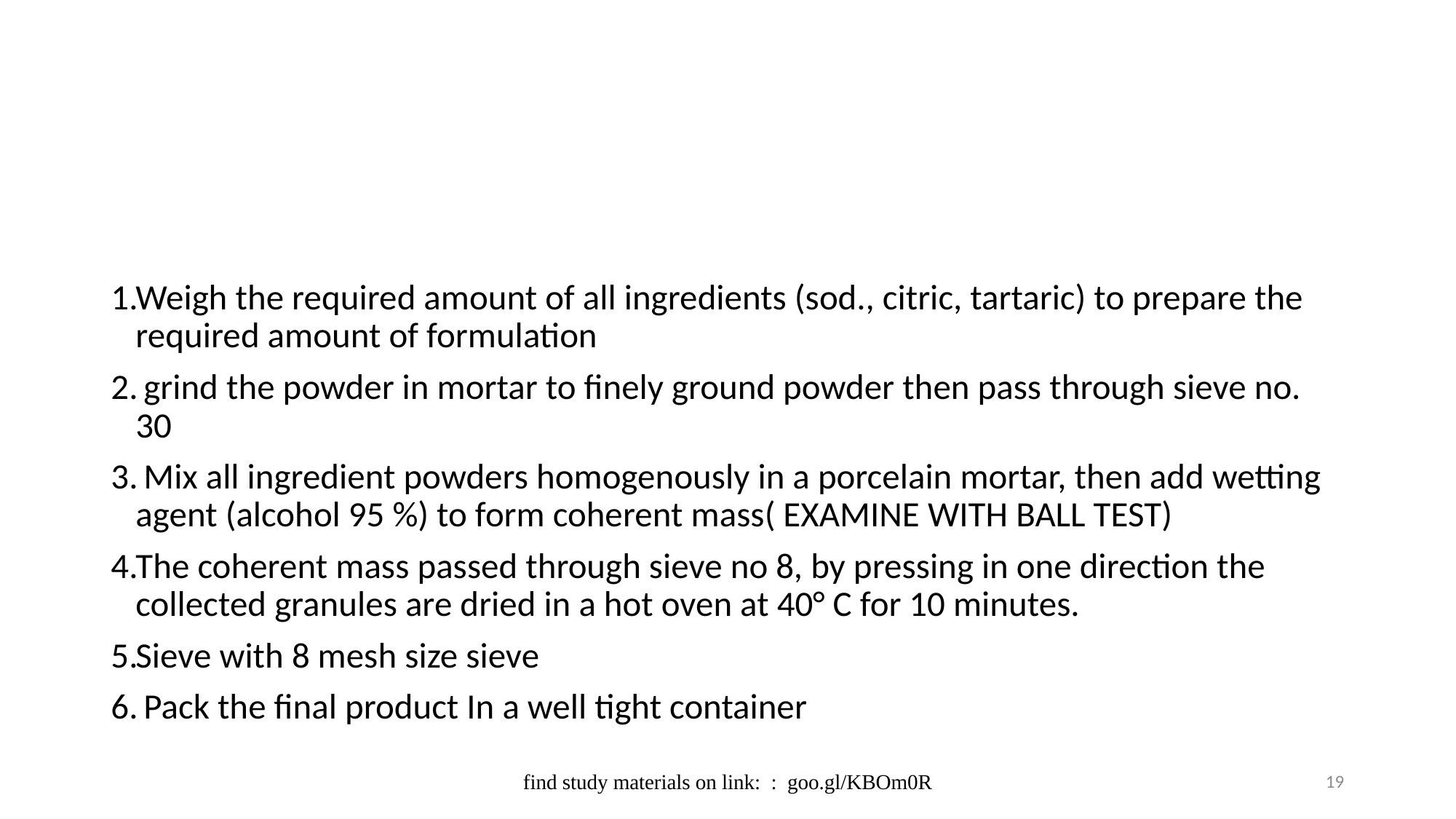

#

Weigh the required amount of all ingredients (sod., citric, tartaric) to prepare the required amount of formulation
 grind the powder in mortar to finely ground powder then pass through sieve no. 30
 Mix all ingredient powders homogenously in a porcelain mortar, then add wetting agent (alcohol 95 %) to form coherent mass( EXAMINE WITH BALL TEST)
The coherent mass passed through sieve no 8, by pressing in one direction the collected granules are dried in a hot oven at 40° C for 10 minutes.
Sieve with 8 mesh size sieve
 Pack the final product In a well tight container

find study materials on link:  :  goo.gl/KBOm0R
19